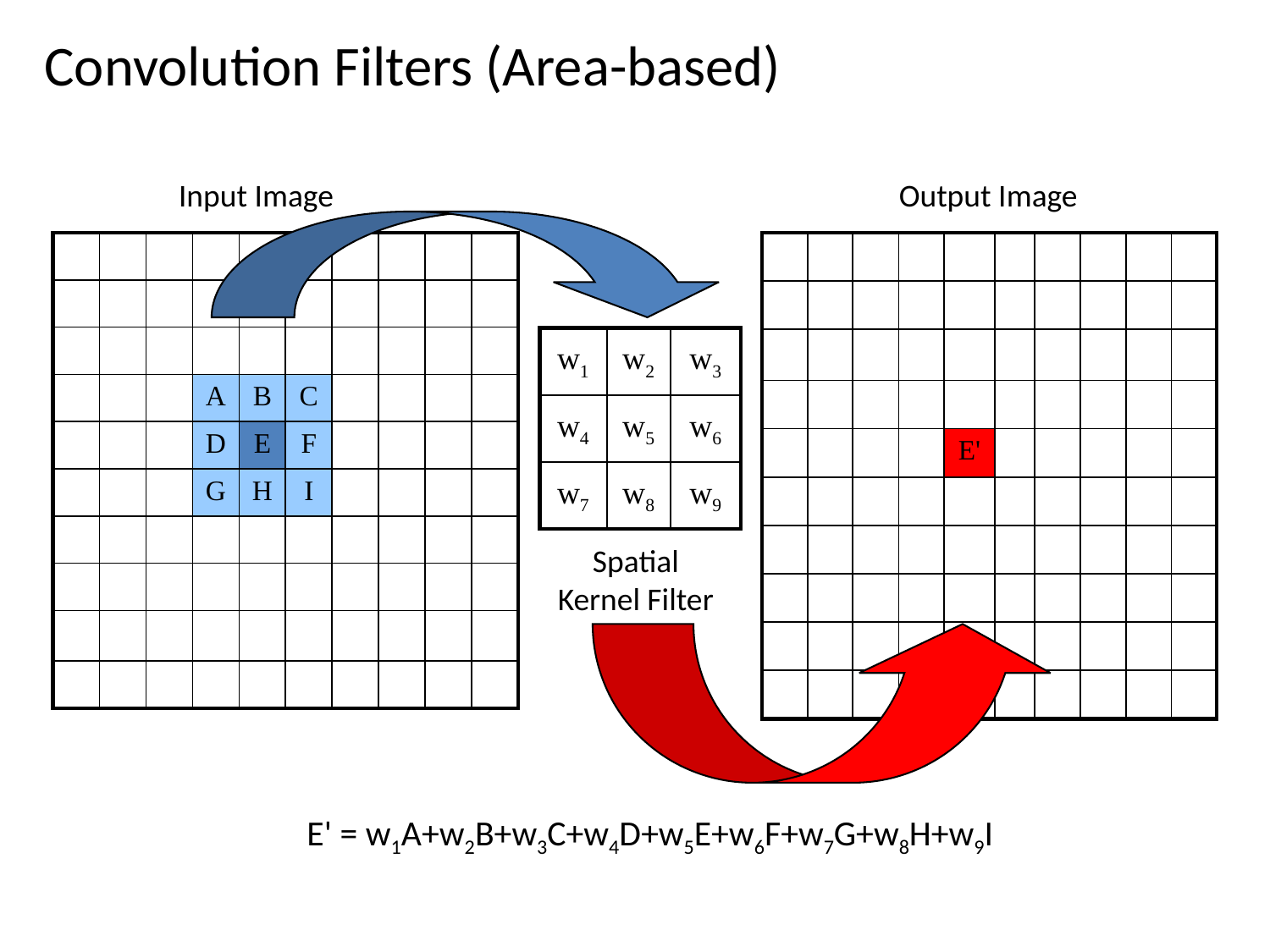

# Convolution Filters (Area-based)
Input Image
Output Image

|  |  |  |  |  |  |  |  |  |  |
| --- | --- | --- | --- | --- | --- | --- | --- | --- | --- |
|  |  |  |  |  |  |  |  |  |  |
|  |  |  |  |  |  |  |  |  |  |
|  |  |  | A | B | C |  |  |  |  |
|  |  |  | D | E | F |  |  |  |  |
|  |  |  | G | H | I |  |  |  |  |
|  |  |  |  |  |  |  |  |  |  |
|  |  |  |  |  |  |  |  |  |  |
|  |  |  |  |  |  |  |  |  |  |
|  |  |  |  |  |  |  |  |  |  |
|  |  |  |  |  |  |  |  |  |  |
| --- | --- | --- | --- | --- | --- | --- | --- | --- | --- |
|  |  |  |  |  |  |  |  |  |  |
|  |  |  |  |  |  |  |  |  |  |
|  |  |  |  |  |  |  |  |  |  |
|  |  |  |  | E' |  |  |  |  |  |
|  |  |  |  |  |  |  |  |  |  |
|  |  |  |  |  |  |  |  |  |  |
|  |  |  |  |  |  |  |  |  |  |
|  |  |  |  |  |  |  |  |  |  |
|  |  |  |  |  |  |  |  |  |  |
| w1 | w2 | w3 |
| --- | --- | --- |
| w4 | w5 | w6 |
| w7 | w8 | w9 |
Spatial Kernel Filter

E' = w1A+w2B+w3C+w4D+w5E+w6F+w7G+w8H+w9I